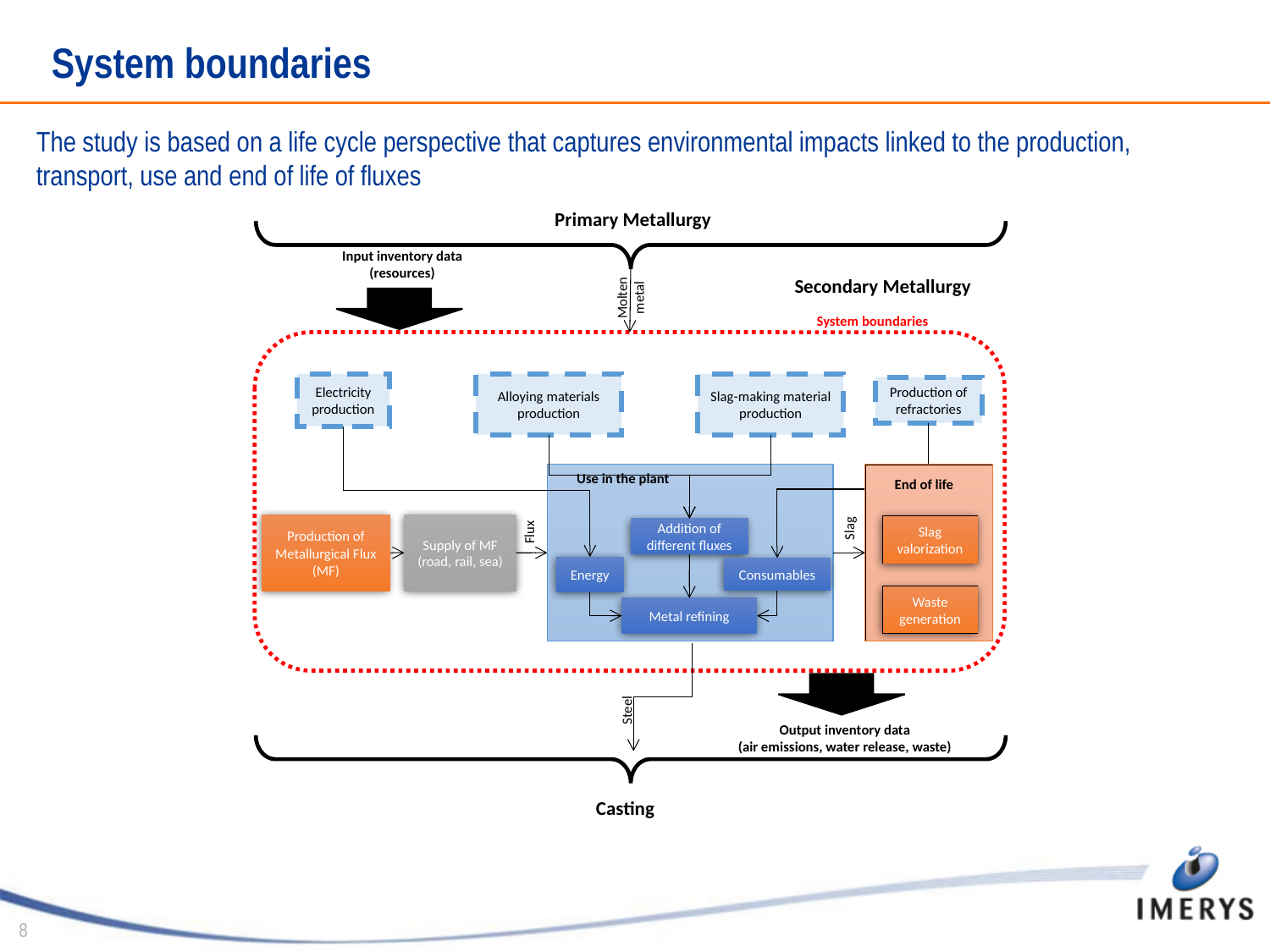

# System boundaries
The study is based on a life cycle perspective that captures environmental impacts linked to the production, transport, use and end of life of fluxes

Primary Metallurgy
Molten metal
Input inventory data
(resources)
Secondary Metallurgy

System boundaries

Electricity production
Alloying materials production
Slag-making material production
Production of refractories
Use in the plant

End of life
Slag valorization
Waste generation
Slag
Production of Metallurgical Flux (MF)
Supply of MF (road, rail, sea)
Flux
Addition of different fluxes
Energy
Consumables
Metal refining
Steel

Output inventory data
(air emissions, water release, waste)

Casting
8